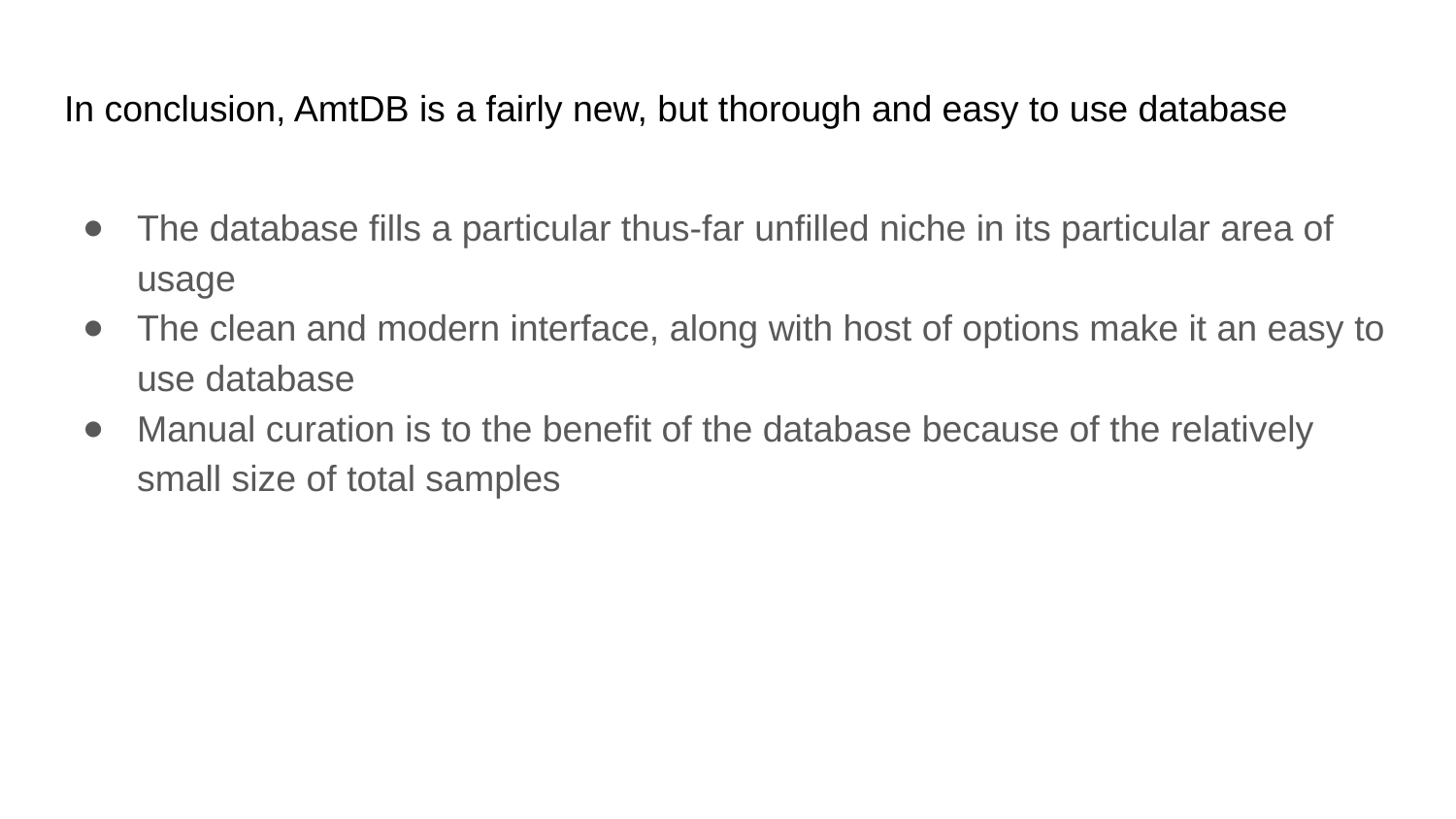

# In conclusion, AmtDB is a fairly new, but thorough and easy to use database
The database fills a particular thus-far unfilled niche in its particular area of usage
The clean and modern interface, along with host of options make it an easy to use database
Manual curation is to the benefit of the database because of the relatively small size of total samples